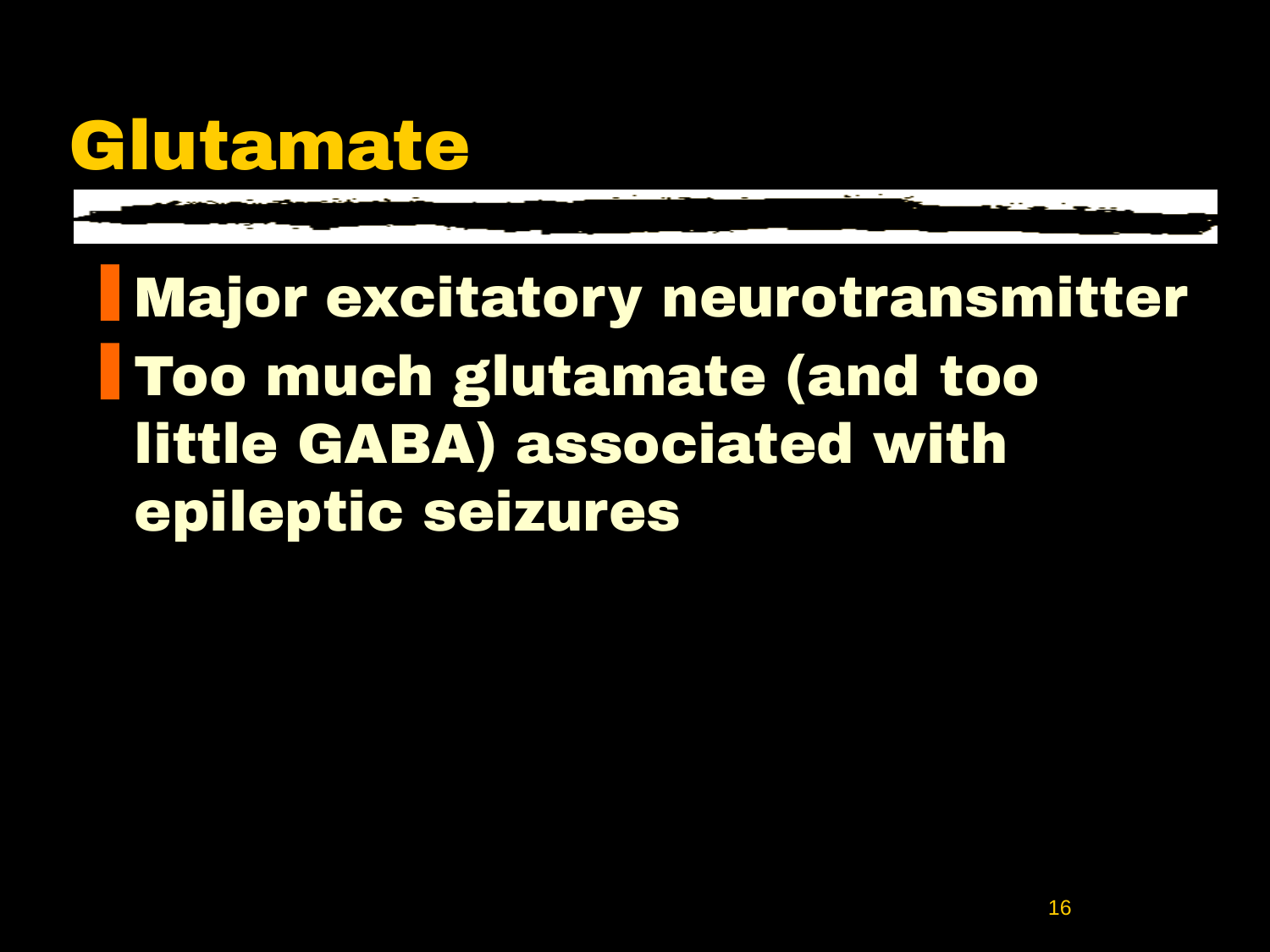

# Glutamate
Major excitatory neurotransmitter
Too much glutamate (and too little GABA) associated with epileptic seizures